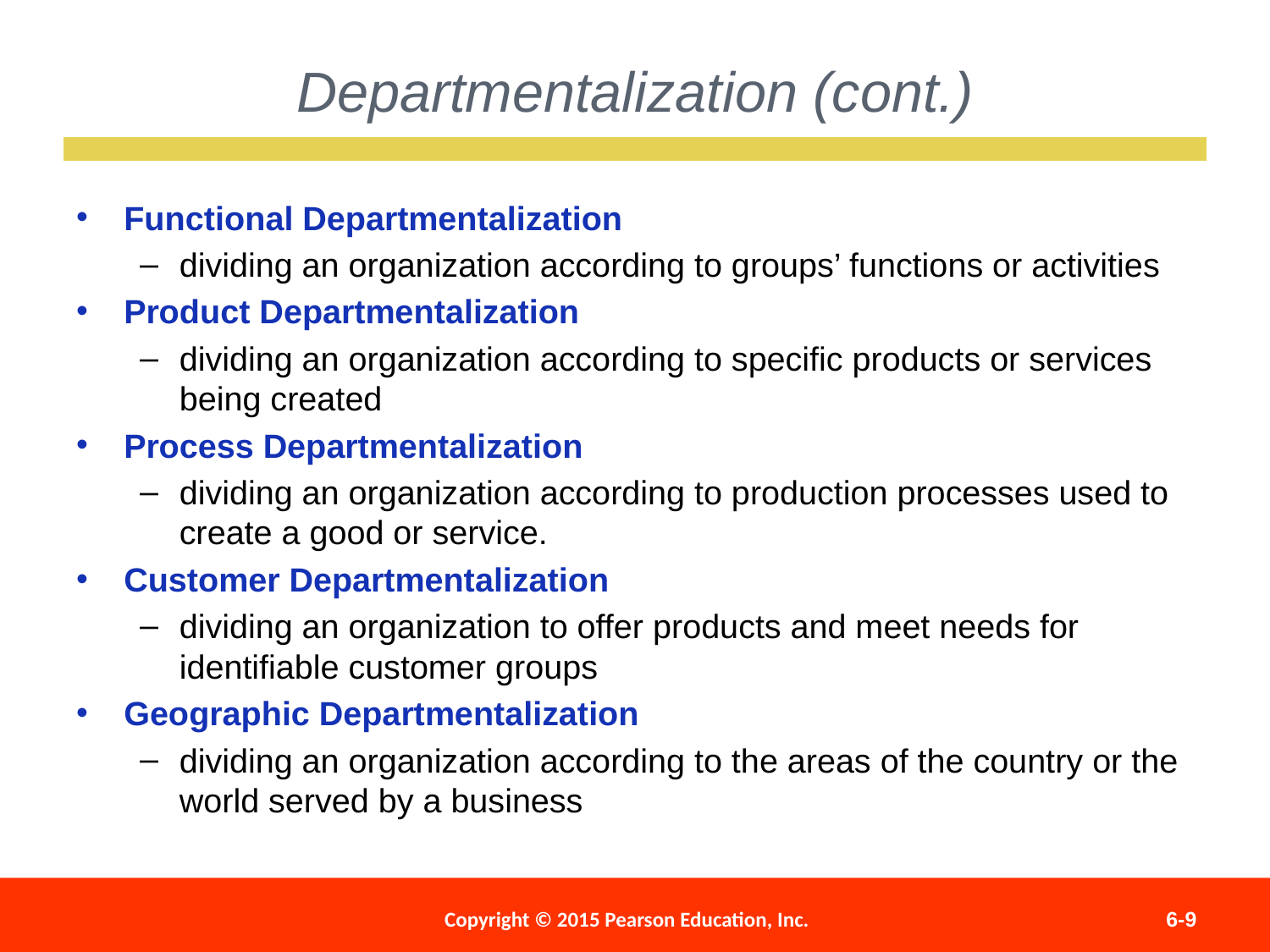

Departmentalization (cont.)
Functional Departmentalization
dividing an organization according to groups’ functions or activities
Product Departmentalization
dividing an organization according to specific products or services being created
Process Departmentalization
dividing an organization according to production processes used to create a good or service.
Customer Departmentalization
dividing an organization to offer products and meet needs for identifiable customer groups
Geographic Departmentalization
dividing an organization according to the areas of the country or the world served by a business